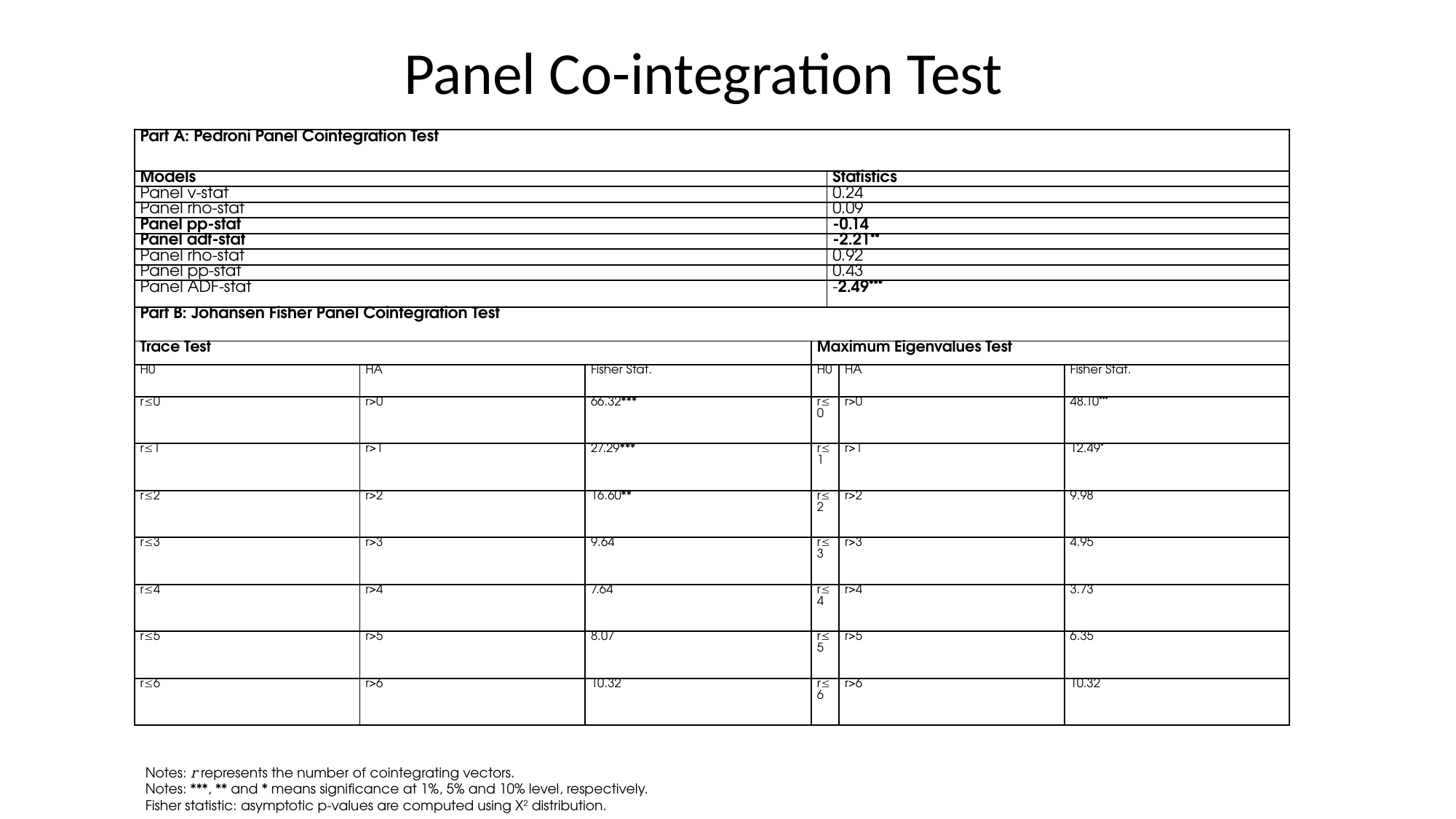

# Panel Co-integration Test
| Part A: Pedroni Panel Cointegration Test |  |  |  |  |  |  |
| --- | --- | --- | --- | --- | --- | --- |
| Models |  |  |  | Statistics |  |  |
| Panel v-stat |  |  |  | 0.24 |  |  |
| Panel rho-stat |  |  |  | 0.09 |  |  |
| Panel pp-stat |  |  |  | -0.14 |  |  |
| Panel adf-stat |  |  |  | -2.21\*\* |  |  |
| Panel rho-stat |  |  |  | 0.92 |  |  |
| Panel pp-stat |  |  |  | 0.43 |  |  |
| Panel ADF-stat |  |  |  | -2.49\*\*\* |  |  |
| Part B: Johansen Fisher Panel Cointegration Test |  |  |  |  |  |  |
| Trace Test |  |  | Maximum Eigenvalues Test |  |  |  |
| H0 | HA | Fisher Stat. | H0 |  | HA | Fisher Stat. |
| r≤0 | r>0 | 66.32\*\*\* | r≤0 |  | r>0 | 48.10\*\*\* |
| r≤1 | r>1 | 27.29\*\*\* | r≤1 |  | r>1 | 12.49\* |
| r≤2 | r>2 | 16.60\*\* | r≤2 |  | r>2 | 9.98 |
| r≤3 | r>3 | 9.64 | r≤3 |  | r>3 | 4.95 |
| r≤4 | r>4 | 7.64 | r≤4 |  | r>4 | 3.73 |
| r≤5 | r>5 | 8.07 | r≤5 |  | r>5 | 6.35 |
| r≤6 | r>6 | 10.32 | r≤6 |  | r>6 | 10.32 |
Notes: r represents the number of cointegrating vectors.
Notes: ***, ** and * means significance at 1%, 5% and 10% level, respectively.
Fisher statistic: asymptotic p-values are computed using X2 distribution.